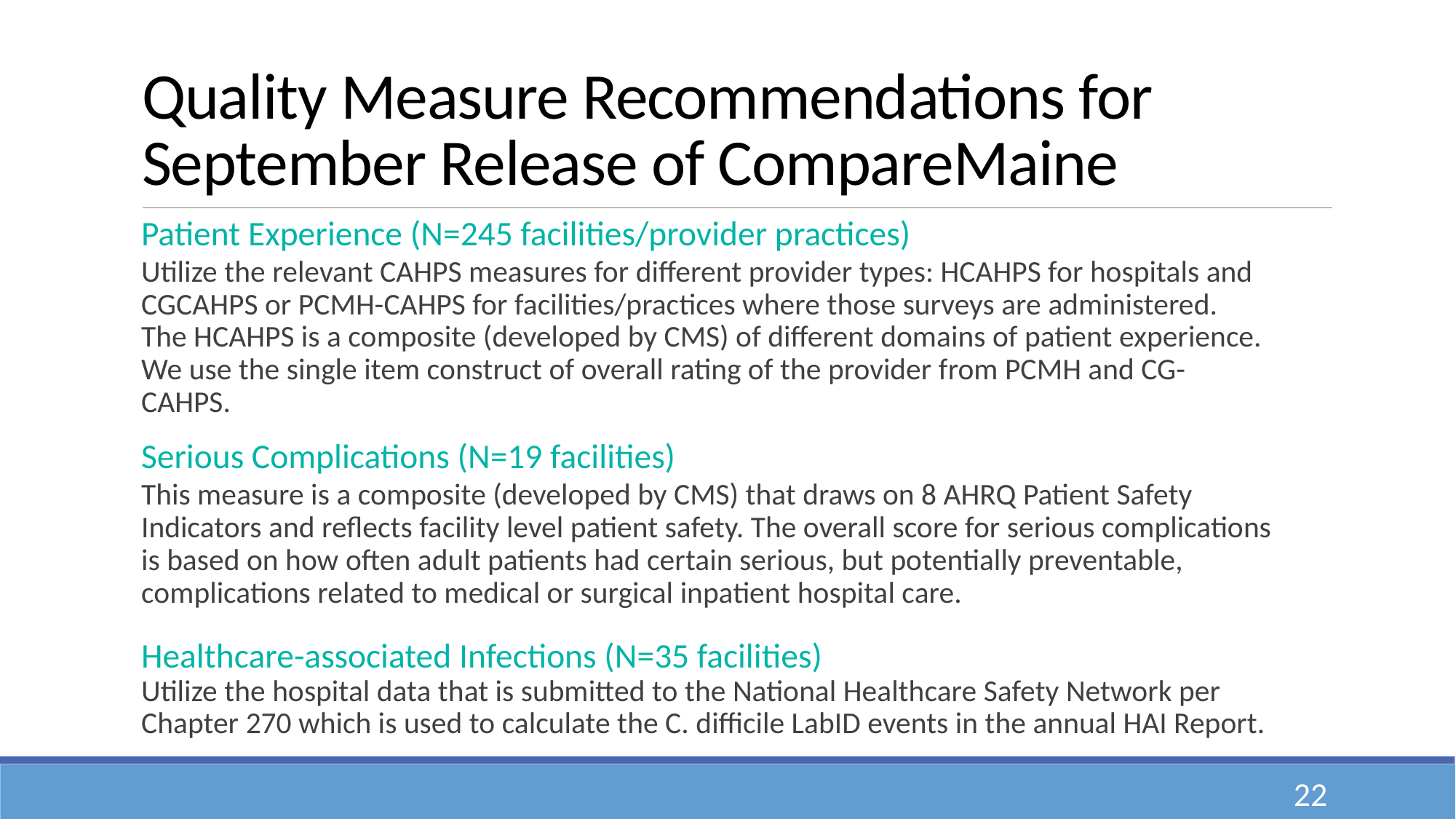

# Quality Measure Recommendations for September Release of CompareMaine
Patient Experience (N=245 facilities/provider practices)
Utilize the relevant CAHPS measures for different provider types: HCAHPS for hospitals and CGCAHPS or PCMH-CAHPS for facilities/practices where those surveys are administered.  The HCAHPS is a composite (developed by CMS) of different domains of patient experience.  We use the single item construct of overall rating of the provider from PCMH and CG-CAHPS.
Serious Complications (N=19 facilities)
This measure is a composite (developed by CMS) that draws on 8 AHRQ Patient Safety Indicators and reflects facility level patient safety. The overall score for serious complications is based on how often adult patients had certain serious, but potentially preventable, complications related to medical or surgical inpatient hospital care.
Healthcare-associated Infections (N=35 facilities)
Utilize the hospital data that is submitted to the National Healthcare Safety Network per Chapter 270 which is used to calculate the C. difficile LabID events in the annual HAI Report.

22